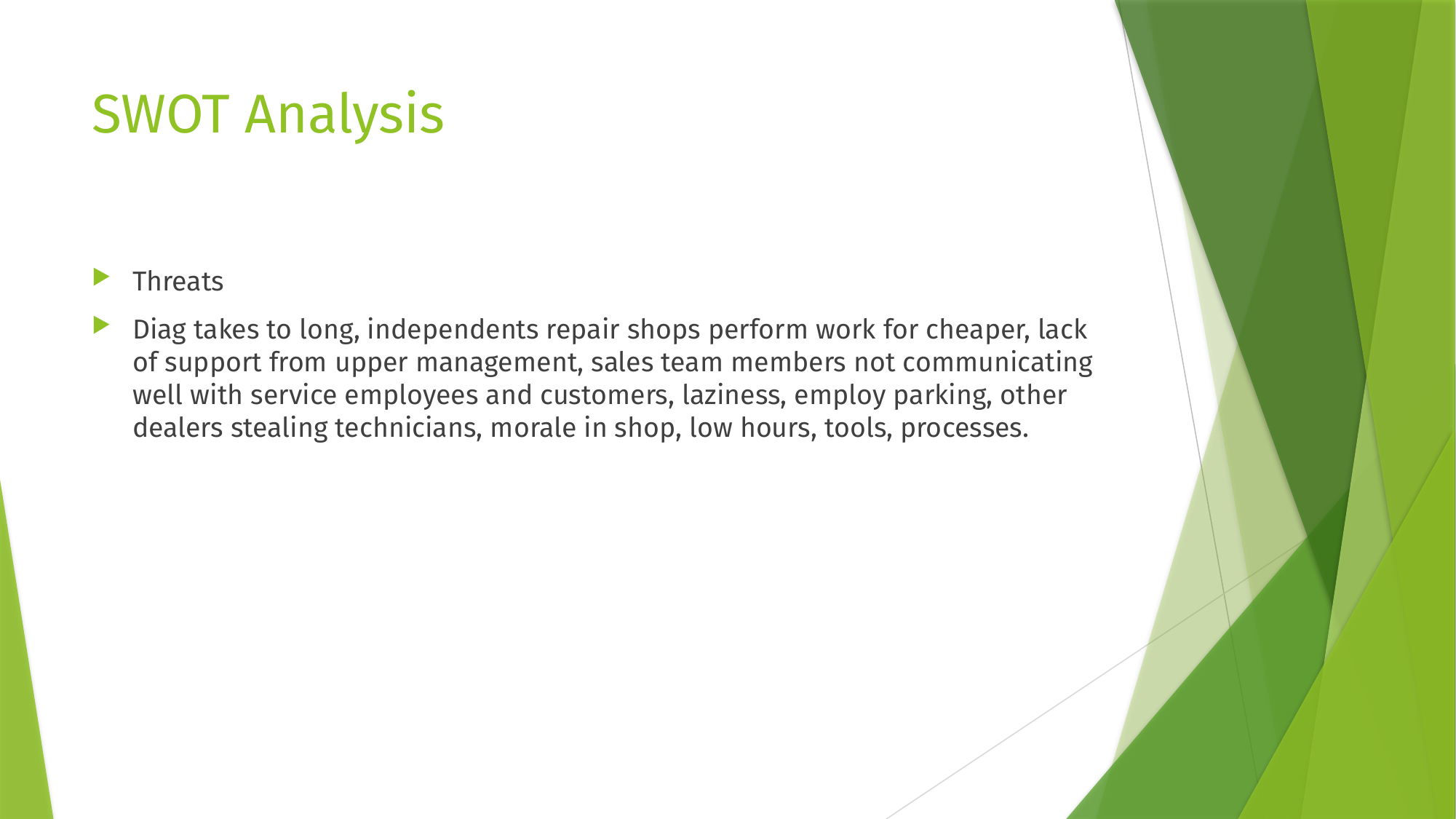

# SWOT Analysis
Threats
Diag takes to long, independents repair shops perform work for cheaper, lack of support from upper management, sales team members not communicating well with service employees and customers, laziness, employ parking, other dealers stealing technicians, morale in shop, low hours, tools, processes.